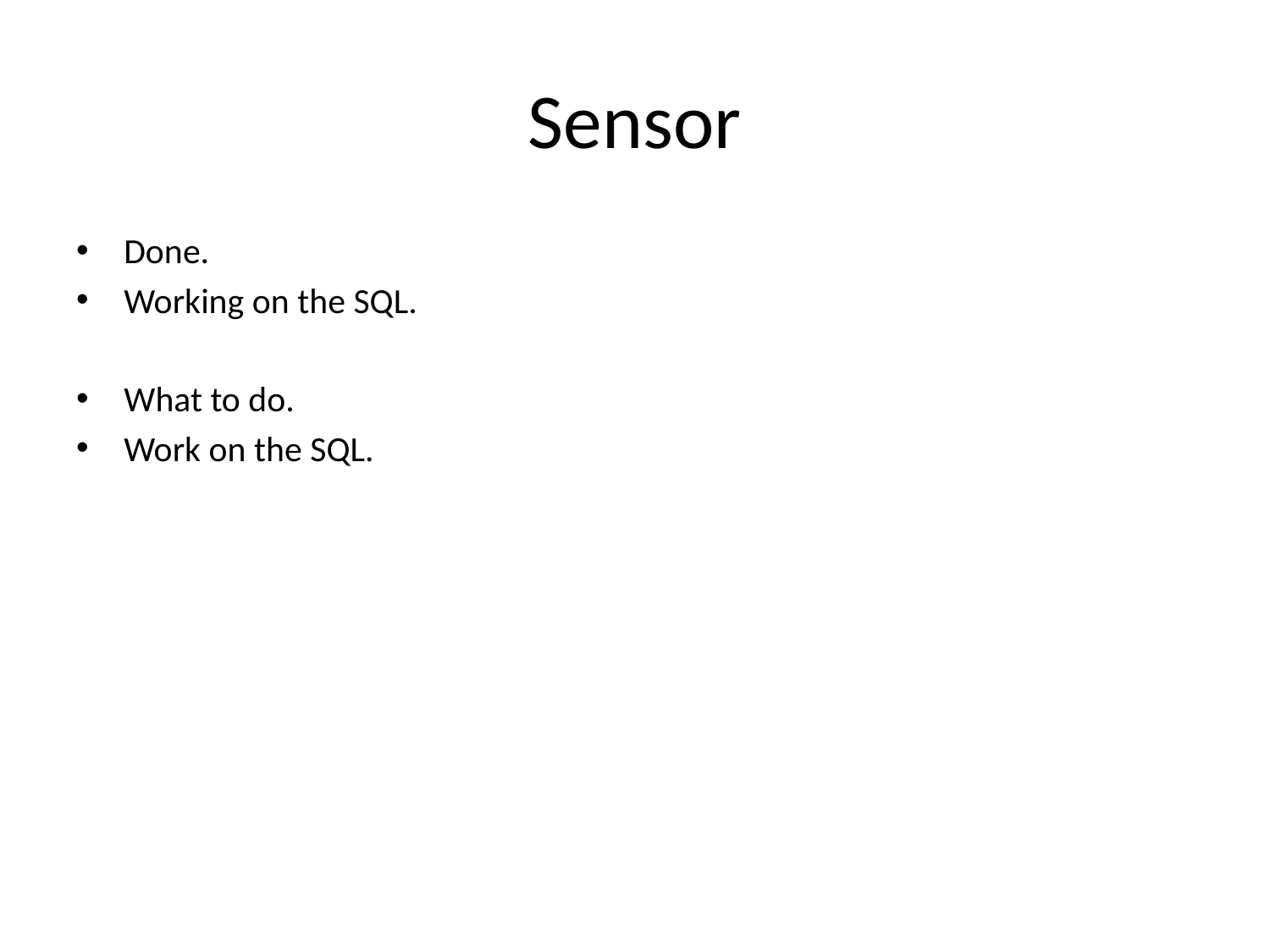

# Sensor
Done.
Working on the SQL.

What to do.
Work on the SQL.